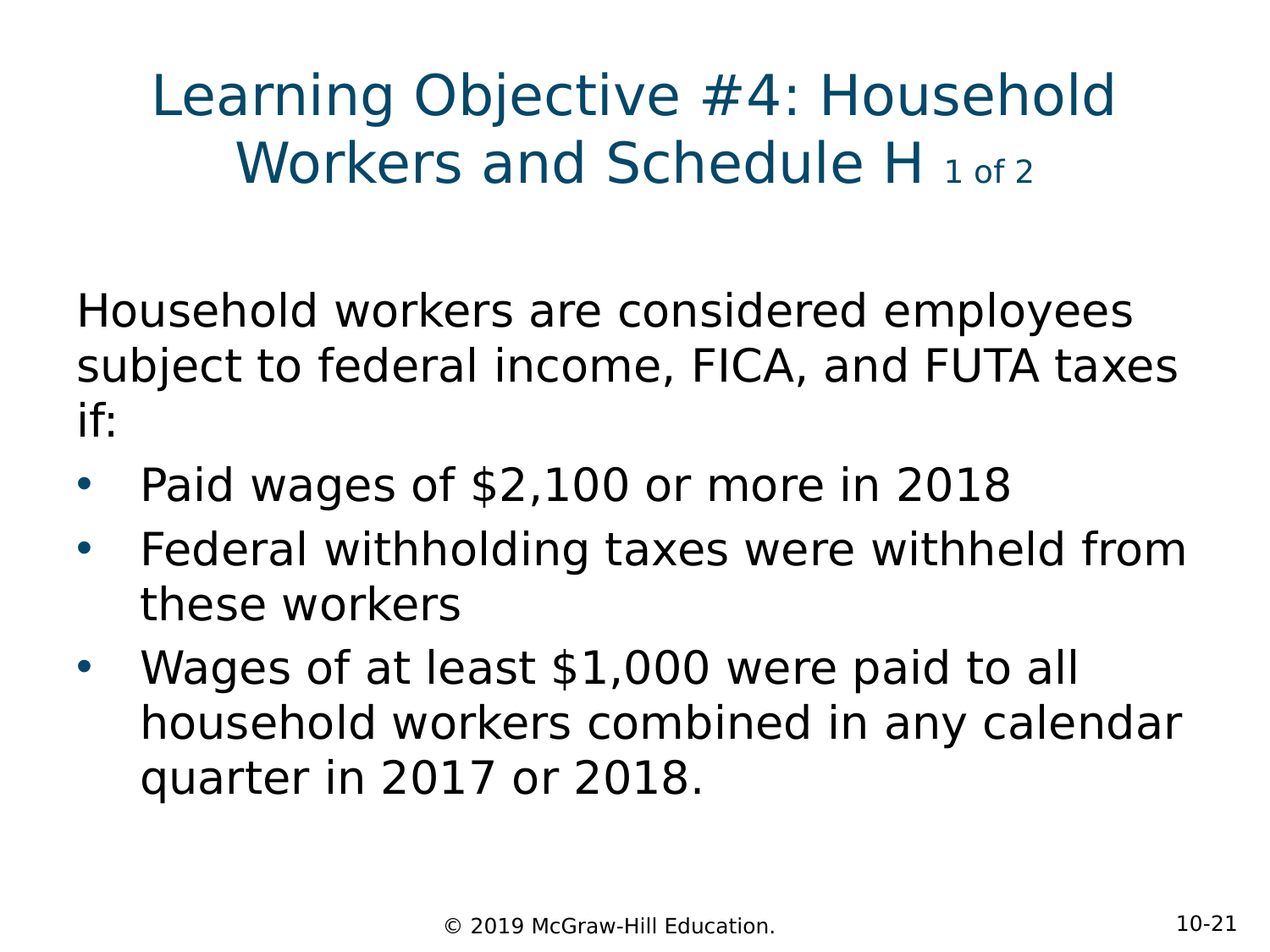

# Learning Objective #4: Household Workers and Schedule H 1 of 2
Household workers are considered employees subject to federal income, FICA, and FUTA taxes if:
Paid wages of $2,100 or more in 2018
Federal withholding taxes were withheld from these workers
Wages of at least $1,000 were paid to all household workers combined in any calendar quarter in 2017 or 2018.